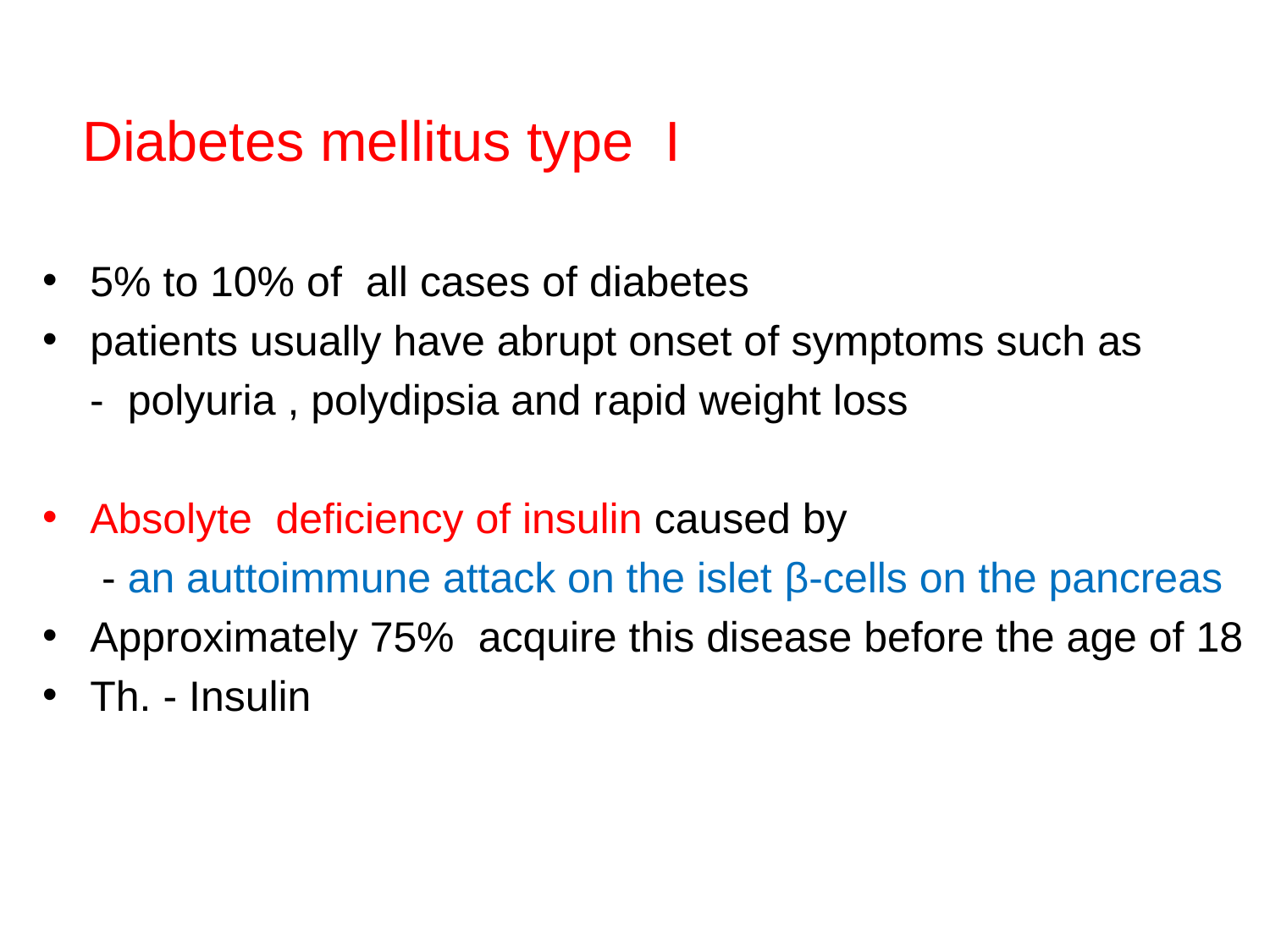

# Diabetes mellitus type  I
5% to 10% of  all cases of diabetes
patients usually have abrupt onset of symptoms such as
    -  polyuria , polydipsia and rapid weight loss

Absolyte  deficiency of insulin caused by
     - an auttoimmune attack on the islet β-cells on the pancreas
Approximately 75%  acquire this disease before the age of 18
Th. - Insulin